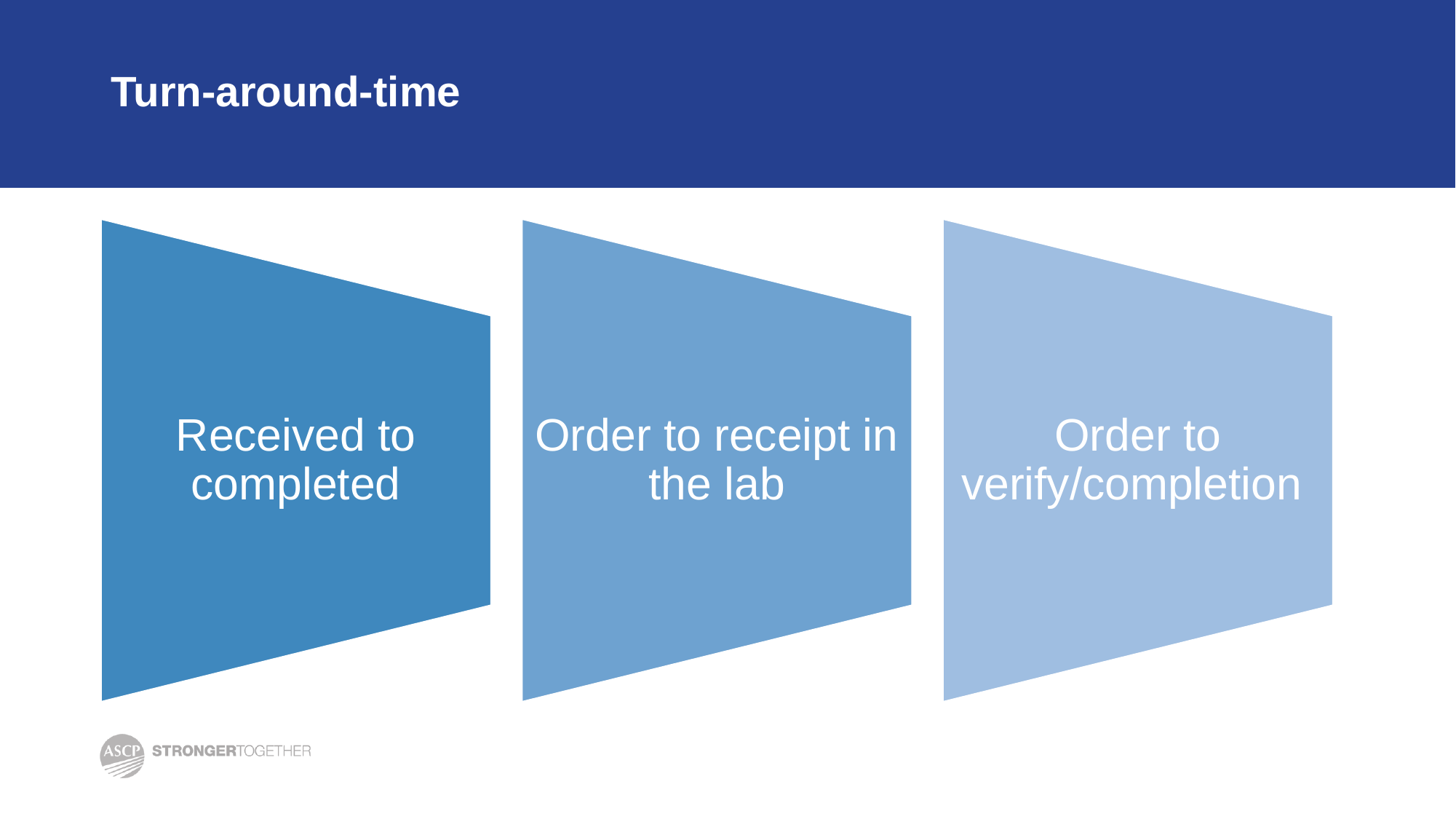

# Turn-around-time
Received to completed
Order to receipt in the lab
Order to verify/completion